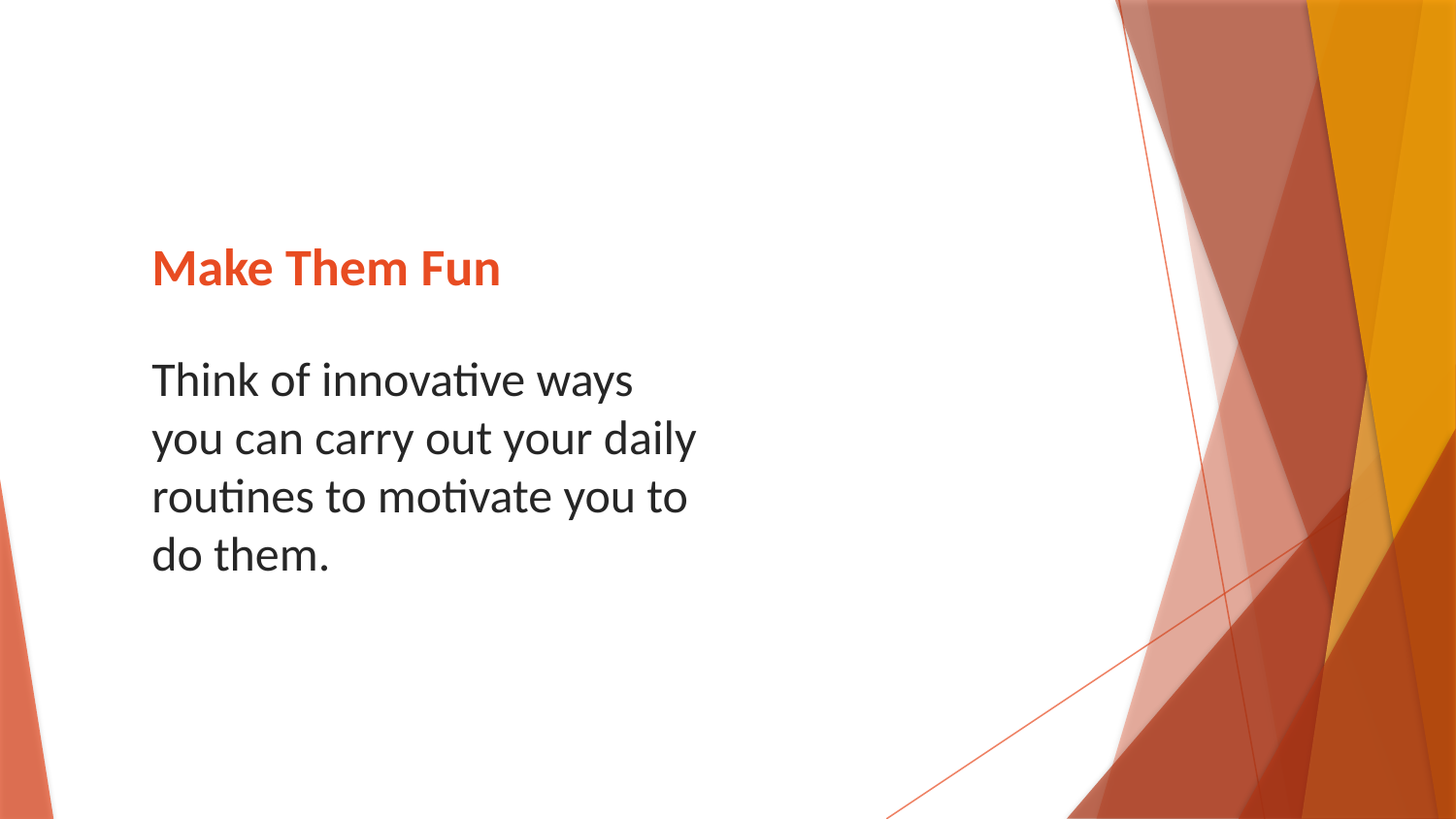

# Make Them Fun
Think of innovative ways you can carry out your daily routines to motivate you to do them.